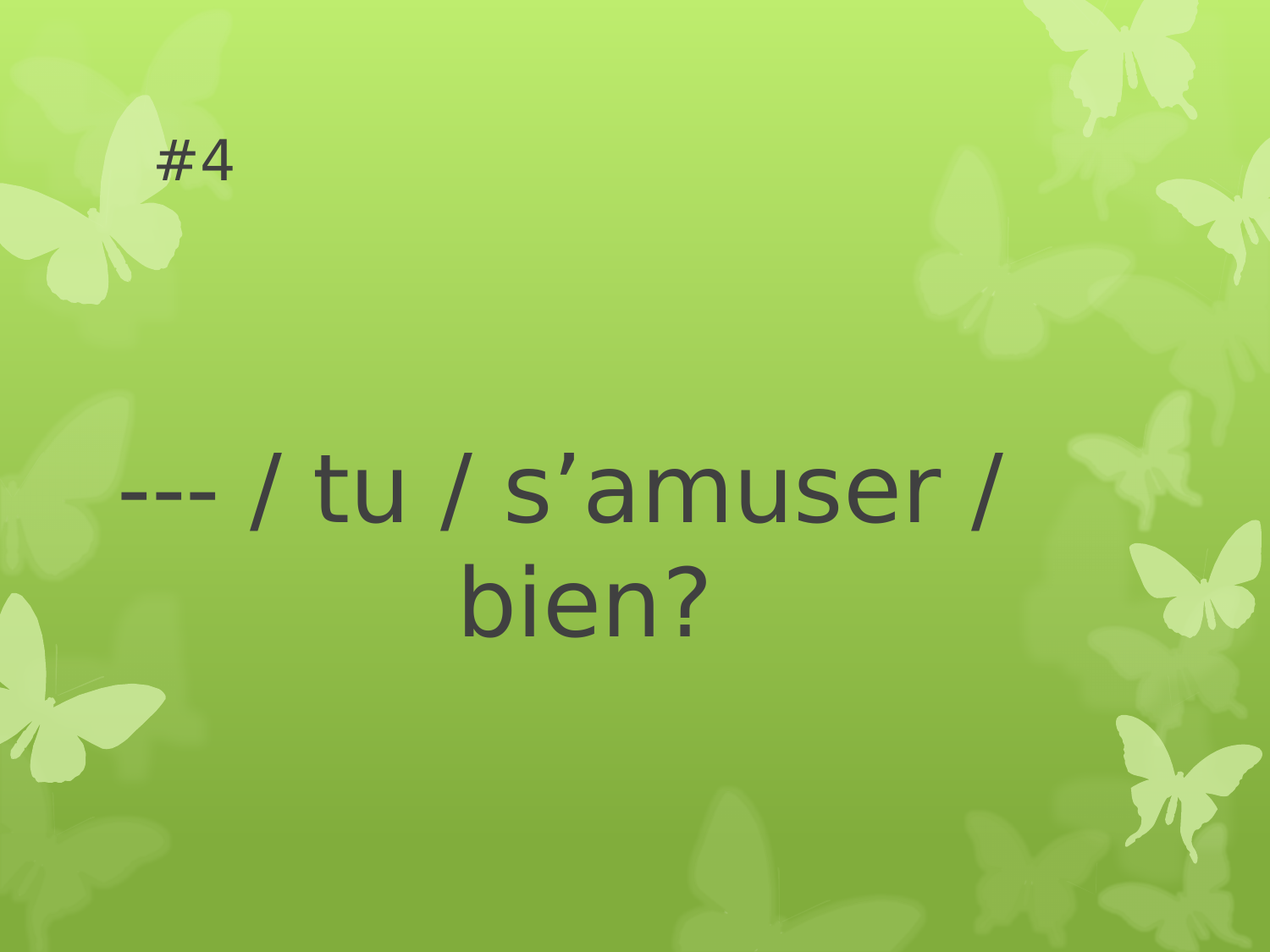

# #4
--- / tu / s’amuser / bien?